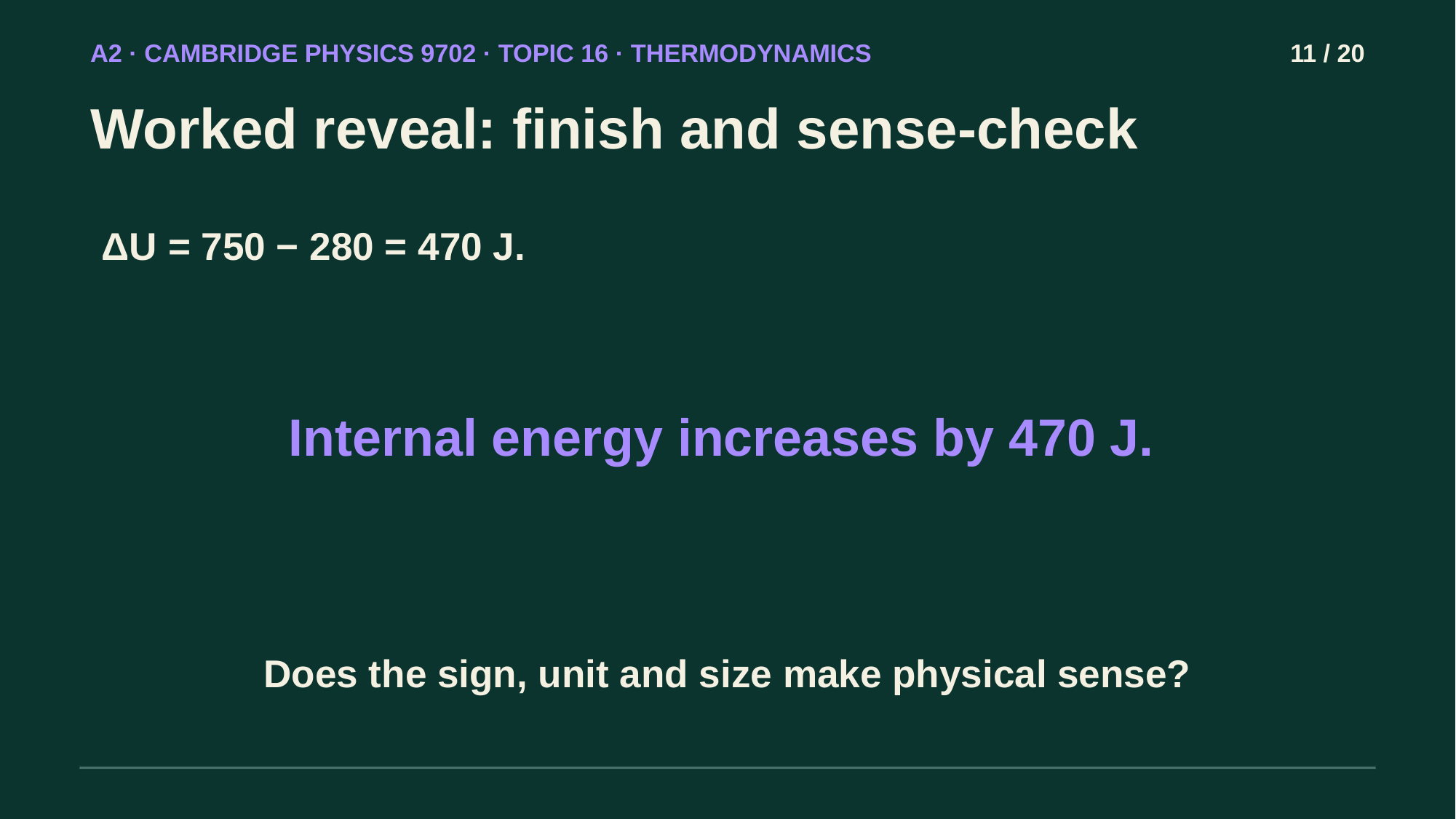

A2 · CAMBRIDGE PHYSICS 9702 · TOPIC 16 · THERMODYNAMICS
11 / 20
Worked reveal: finish and sense-check
ΔU = 750 − 280 = 470 J.
Internal energy increases by 470 J.
Does the sign, unit and size make physical sense?